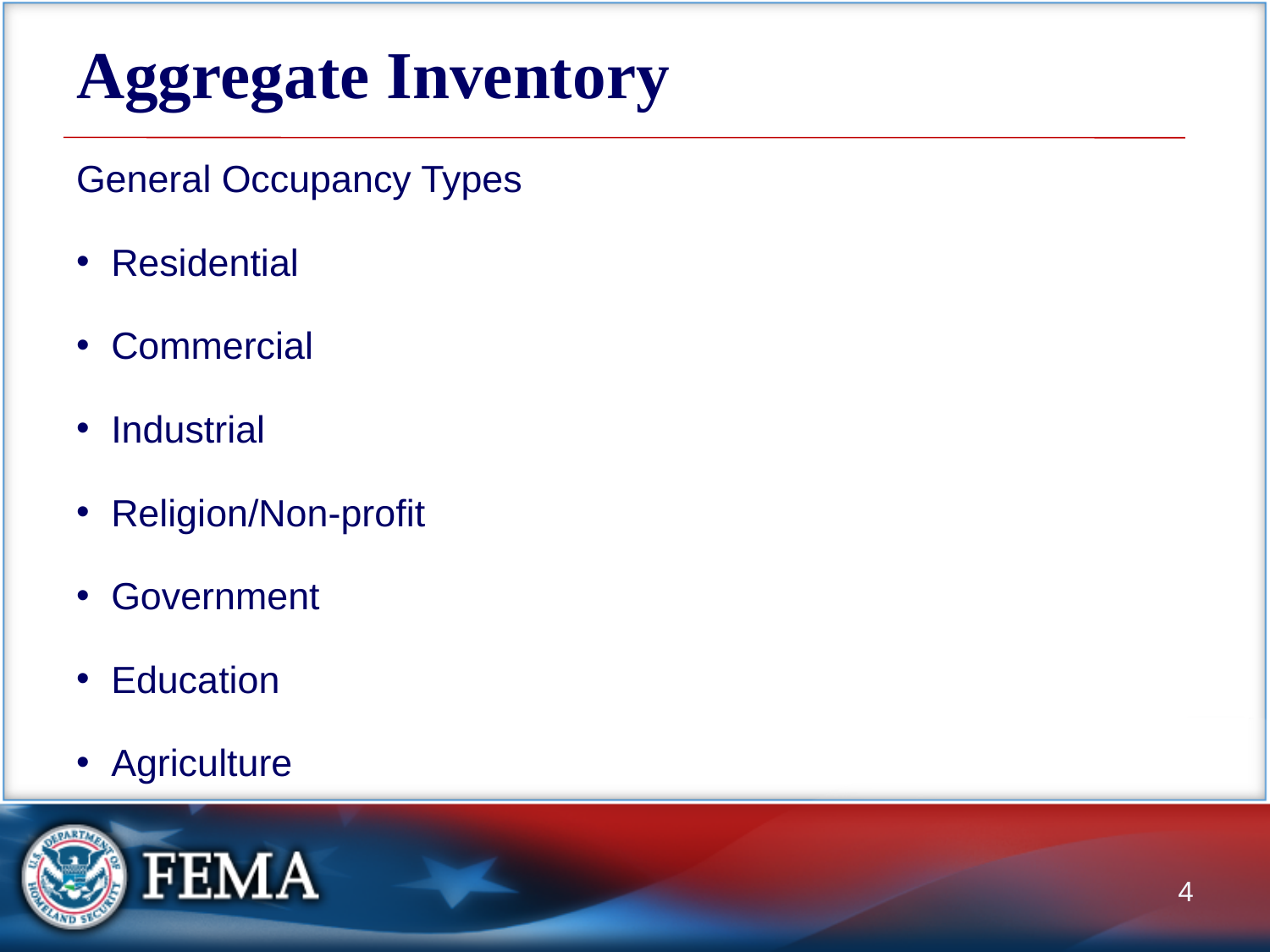

# Aggregate Inventory
General Occupancy Types
Residential
Commercial
Industrial
Religion/Non-profit
Government
Education
Agriculture
4